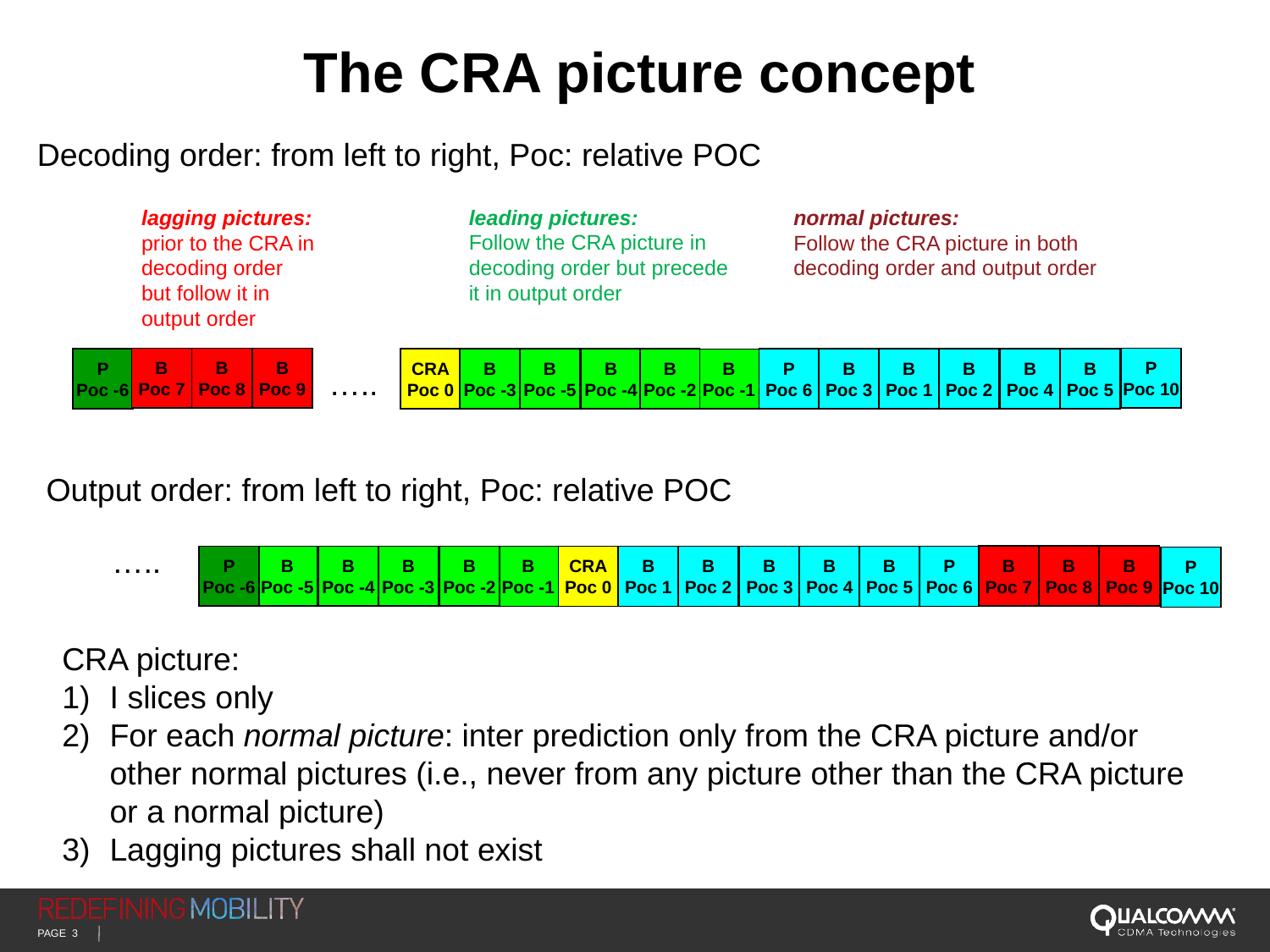

The CRA picture concept
Decoding order: from left to right, Poc: relative POC
lagging pictures: prior to the CRA in decoding order but follow it in output order
leading pictures:
Follow the CRA picture in decoding order but precede it in output order
normal pictures:
Follow the CRA picture in both decoding order and output order
B
Poc 7
B
Poc 8
B
Poc 9
P
Poc 10
P
Poc -6
CRA
Poc 0
B
Poc -3
B
Poc -5
B
Poc -4
B
Poc -2
P
Poc 6
B
Poc 3
B
Poc 1
B
Poc 2
B
Poc 4
B
Poc 5
B
Poc -1
…..
Output order: from left to right, Poc: relative POC
…..
B
Poc 7
B
Poc 8
B
Poc 9
P
Poc -6
B
Poc -5
B
Poc -4
B
Poc -3
B
Poc -2
B
Poc -1
CRA
Poc 0
B
Poc 1
B
Poc 2
B
Poc 3
B
Poc 4
B
Poc 5
P
Poc 6
P
Poc 10
CRA picture:
I slices only
For each normal picture: inter prediction only from the CRA picture and/or other normal pictures (i.e., never from any picture other than the CRA picture or a normal picture)
Lagging pictures shall not exist